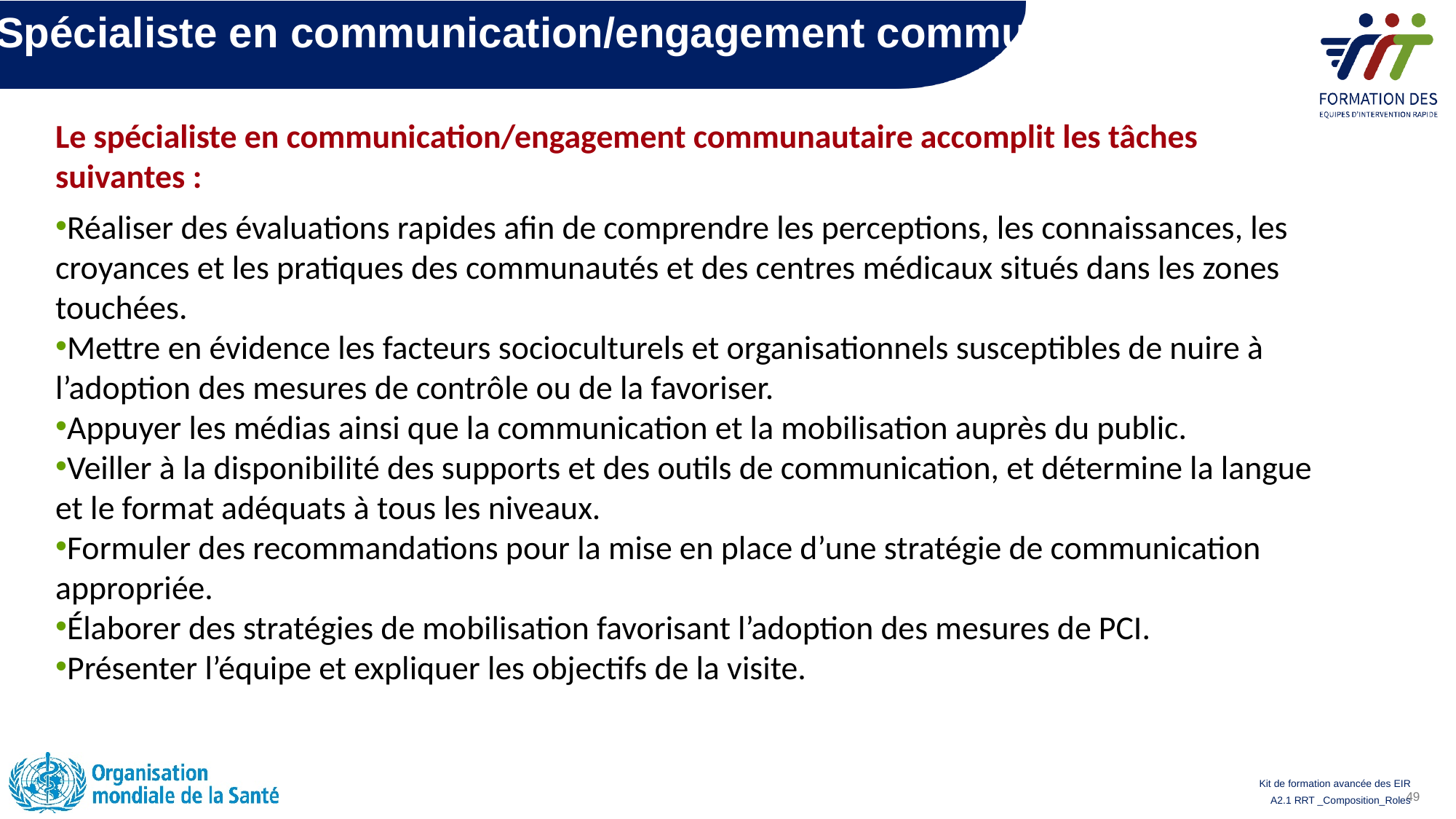

Spécialiste en communication/engagement communautaire
Le spécialiste en communication/engagement communautaire accomplit les tâches suivantes :

Réaliser des évaluations rapides afin de comprendre les perceptions, les connaissances, les croyances et les pratiques des communautés et des centres médicaux situés dans les zones touchées.
Mettre en évidence les facteurs socioculturels et organisationnels susceptibles de nuire à l’adoption des mesures de contrôle ou de la favoriser.
Appuyer les médias ainsi que la communication et la mobilisation auprès du public.
Veiller à la disponibilité des supports et des outils de communication, et détermine la langue et le format adéquats à tous les niveaux.
Formuler des recommandations pour la mise en place d’une stratégie de communication appropriée.
Élaborer des stratégies de mobilisation favorisant l’adoption des mesures de PCI.
Présenter l’équipe et expliquer les objectifs de la visite.